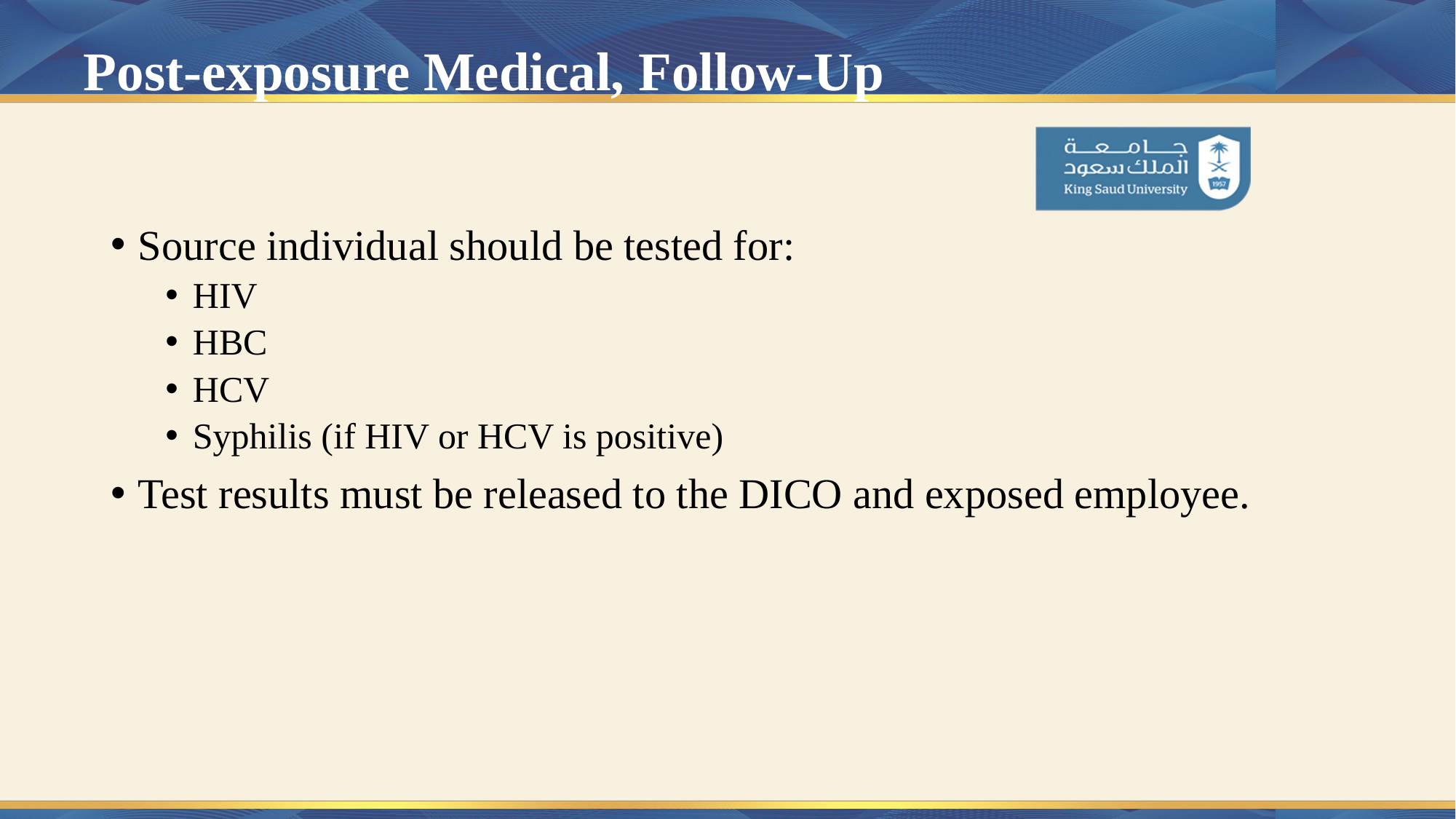

# Post-exposure Medical, Follow-Up
Source individual should be tested for:
HIV
HBC
HCV
Syphilis (if HIV or HCV is positive)
Test results must be released to the DICO and exposed employee.